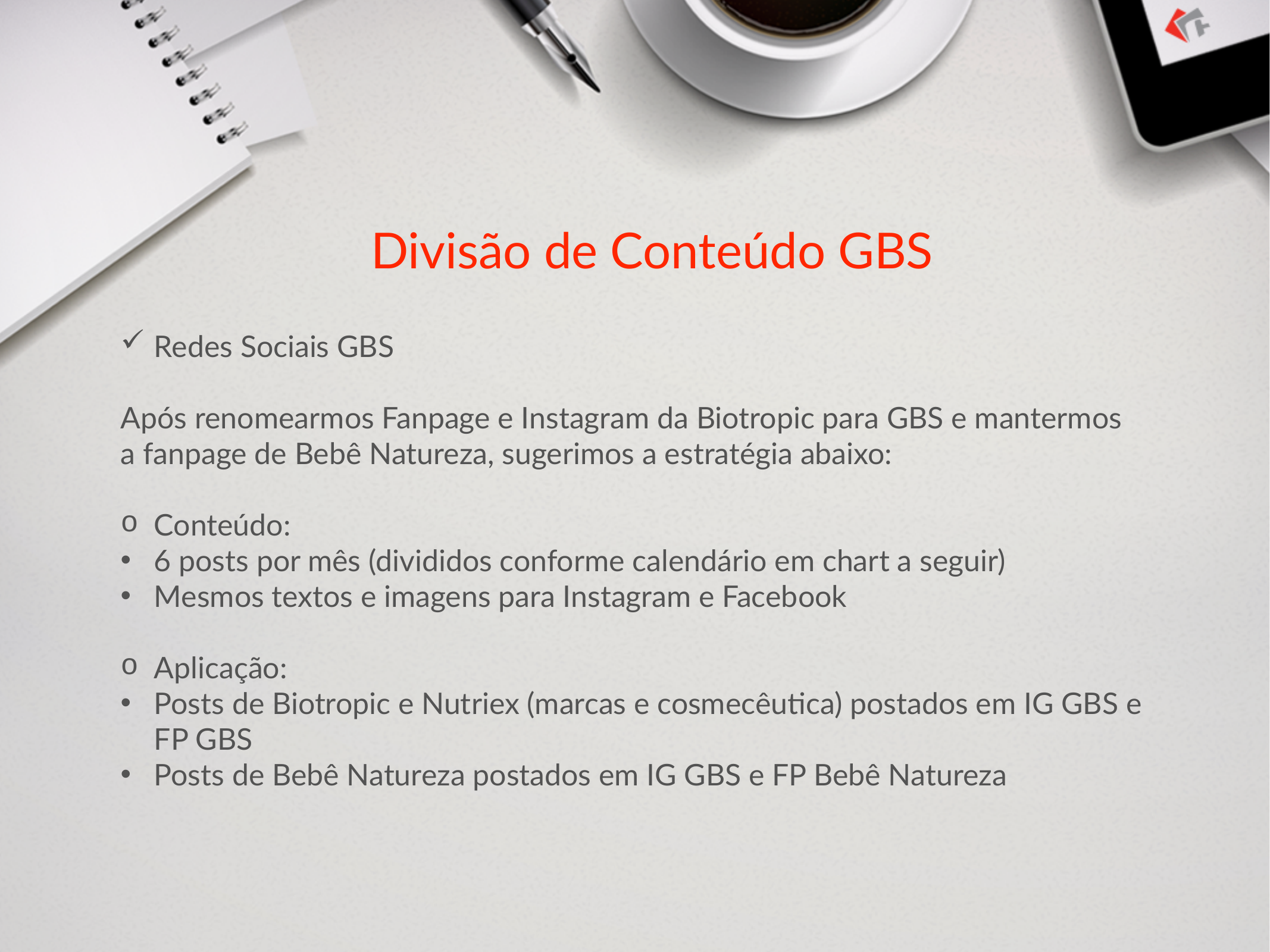

Divisão de Conteúdo GBS
Redes Sociais GBS

Após renomearmos Fanpage e Instagram da Biotropic para GBS e mantermos a fanpage de Bebê Natureza, sugerimos a estratégia abaixo:

Conteúdo:
6 posts por mês (divididos conforme calendário em chart a seguir)
Mesmos textos e imagens para Instagram e Facebook

Aplicação:
Posts de Biotropic e Nutriex (marcas e cosmecêutica) postados em IG GBS e FP GBS
Posts de Bebê Natureza postados em IG GBS e FP Bebê Natureza